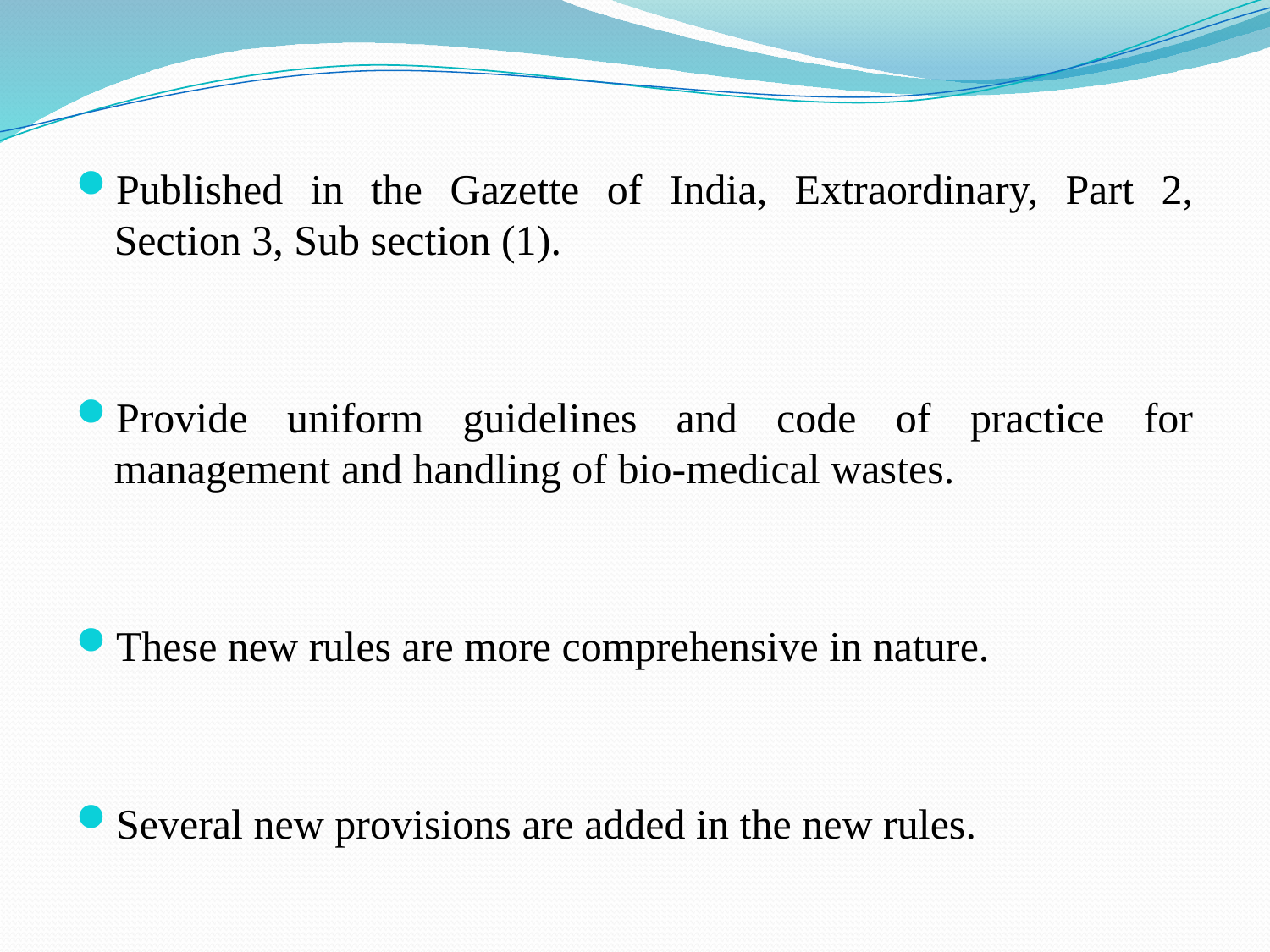

Published in the Gazette of India, Extraordinary, Part 2, Section 3, Sub section (1).

Provide uniform guidelines and code of practice for management and handling of bio-medical wastes.

These new rules are more comprehensive in nature.

Several new provisions are added in the new rules.